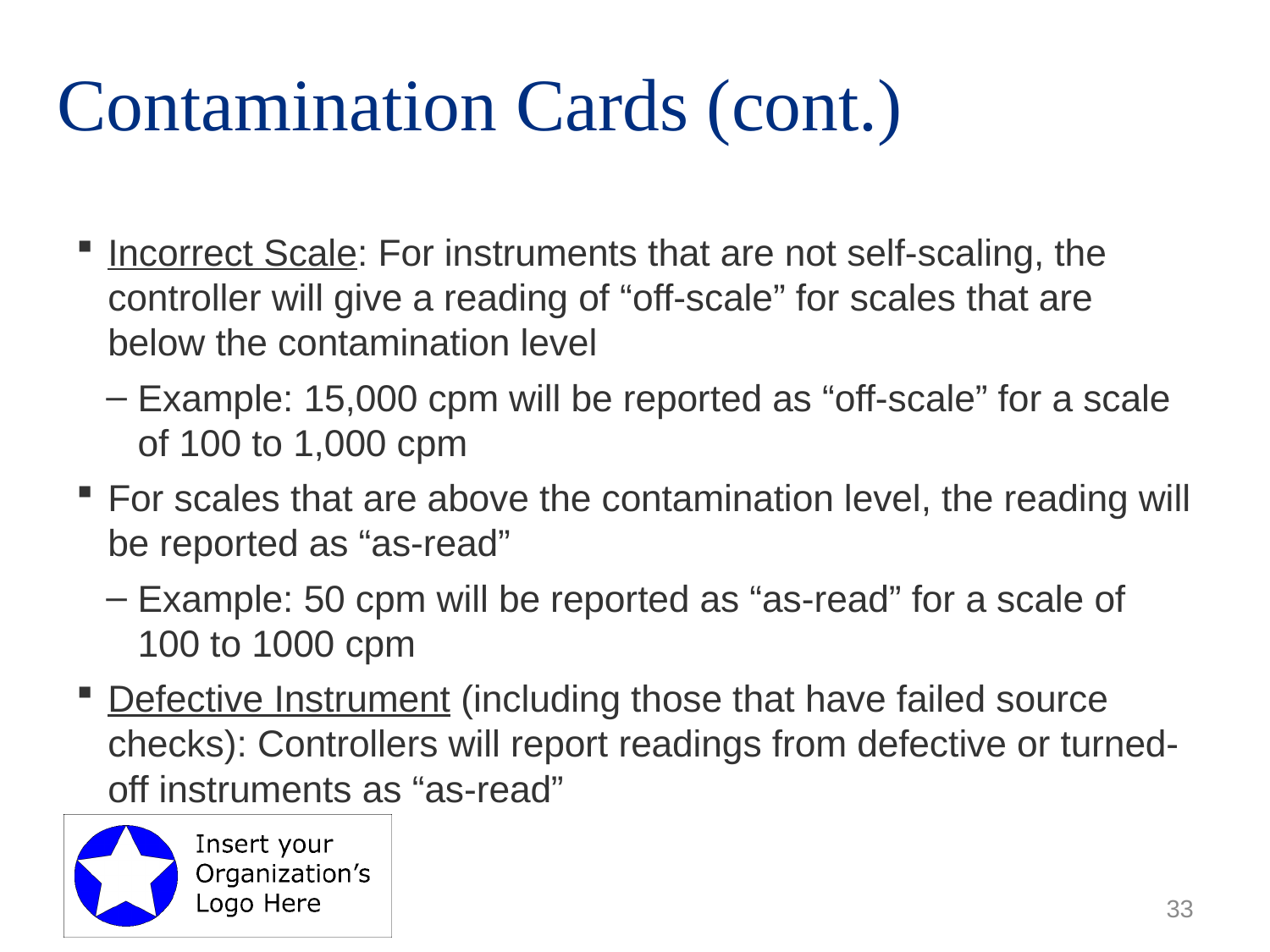

# Contamination Cards (cont.)
Incorrect Scale: For instruments that are not self-scaling, the controller will give a reading of “off-scale” for scales that are below the contamination level
Example: 15,000 cpm will be reported as “off-scale” for a scale of 100 to 1,000 cpm
For scales that are above the contamination level, the reading will be reported as “as-read”
Example: 50 cpm will be reported as “as-read” for a scale of 100 to 1000 cpm
Defective Instrument (including those that have failed source checks): Controllers will report readings from defective or turned-off instruments as “as-read”

33